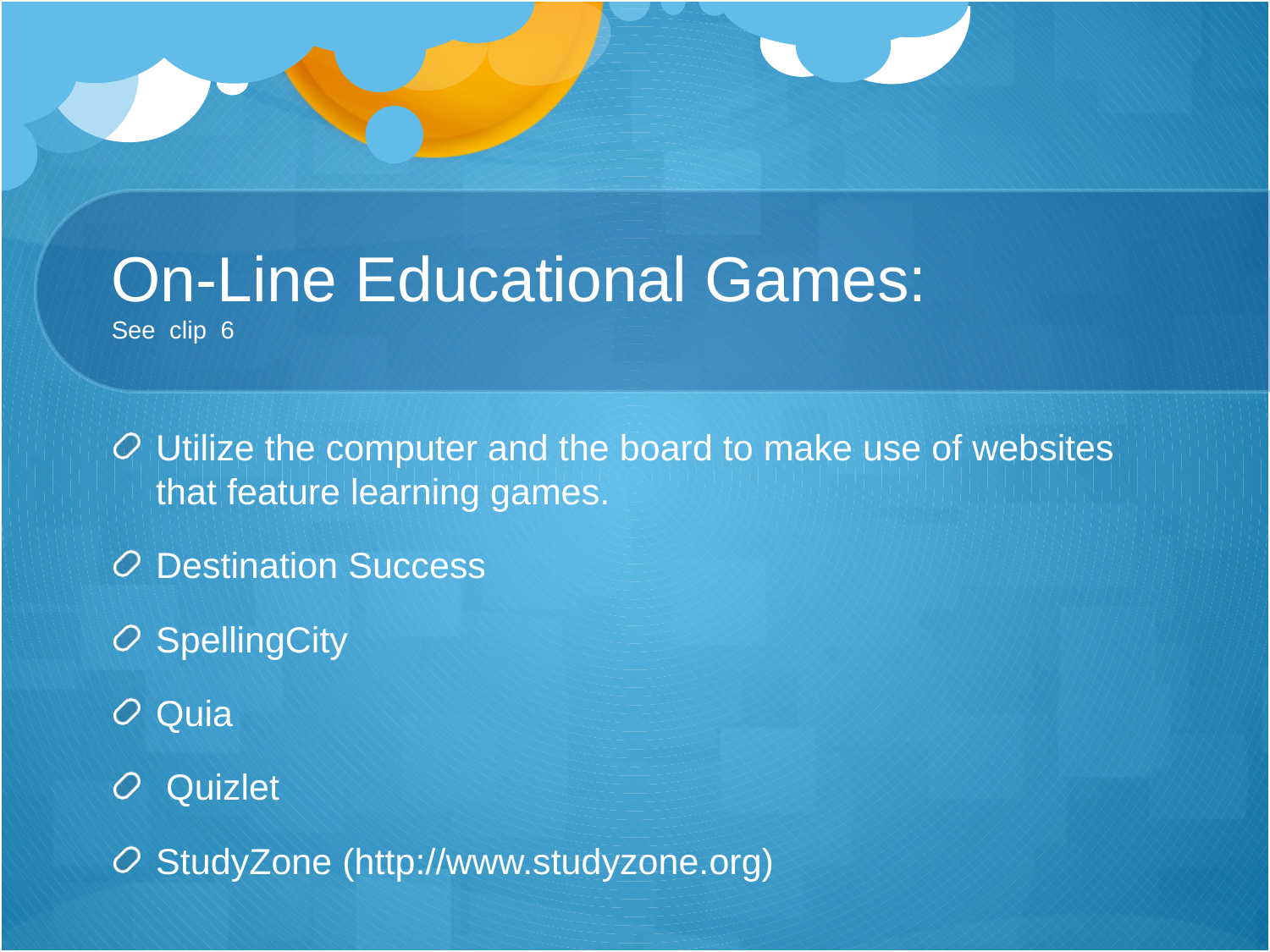

# On-Line Educational Games: See  clip  6
Utilize the computer and the board to make use of websites that feature learning games.
Destination Success
SpellingCity
Quia
 Quizlet
StudyZone (http://www.studyzone.org)